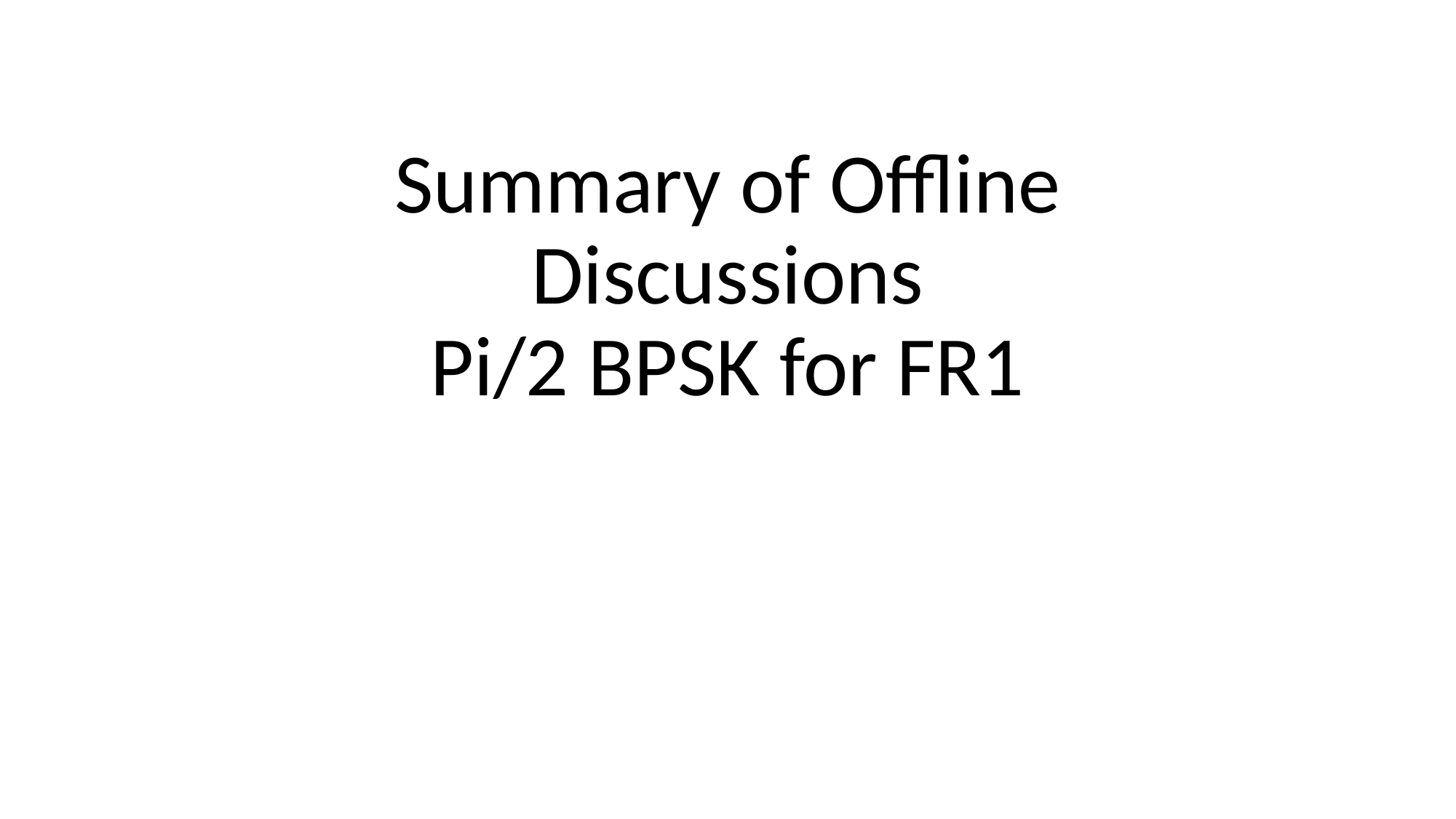

# Summary of Offline Discussions Pi/2 BPSK for FR1